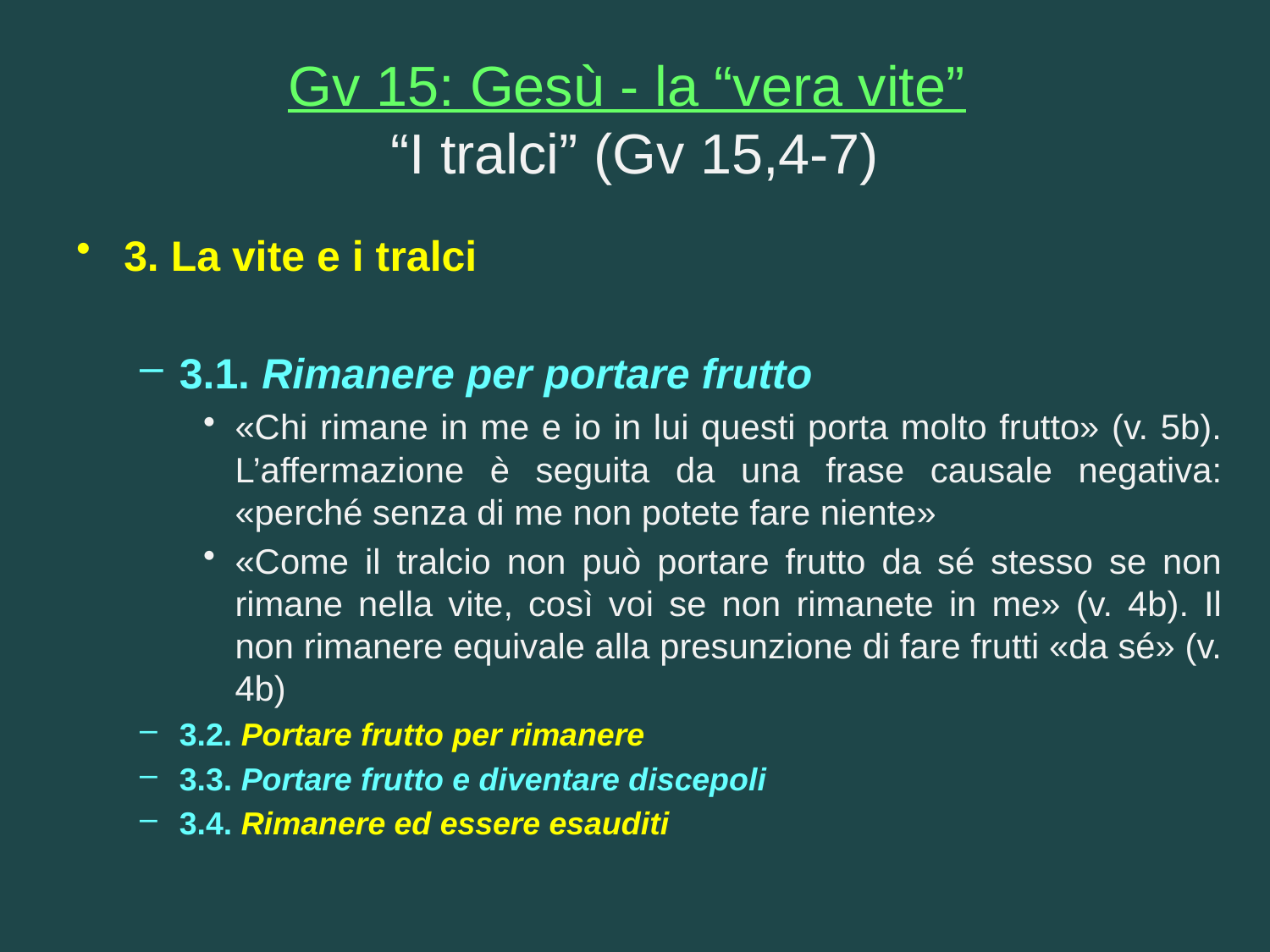

# Gv 15: Gesù - la “vera vite” “I tralci” (Gv 15,4-7)
3. La vite e i tralci

3.1. Rimanere per portare frutto
«Chi rimane in me e io in lui questi porta molto frutto» (v. 5b). L’affermazione è seguita da una frase causale negativa: «perché senza di me non potete fare niente»
«Come il tralcio non può portare frutto da sé stesso se non rimane nella vite, così voi se non rimanete in me» (v. 4b). Il non rimanere equivale alla presunzione di fare frutti «da sé» (v. 4b)
3.2. Portare frutto per rimanere
3.3. Portare frutto e diventare discepoli
3.4. Rimanere ed essere esauditi